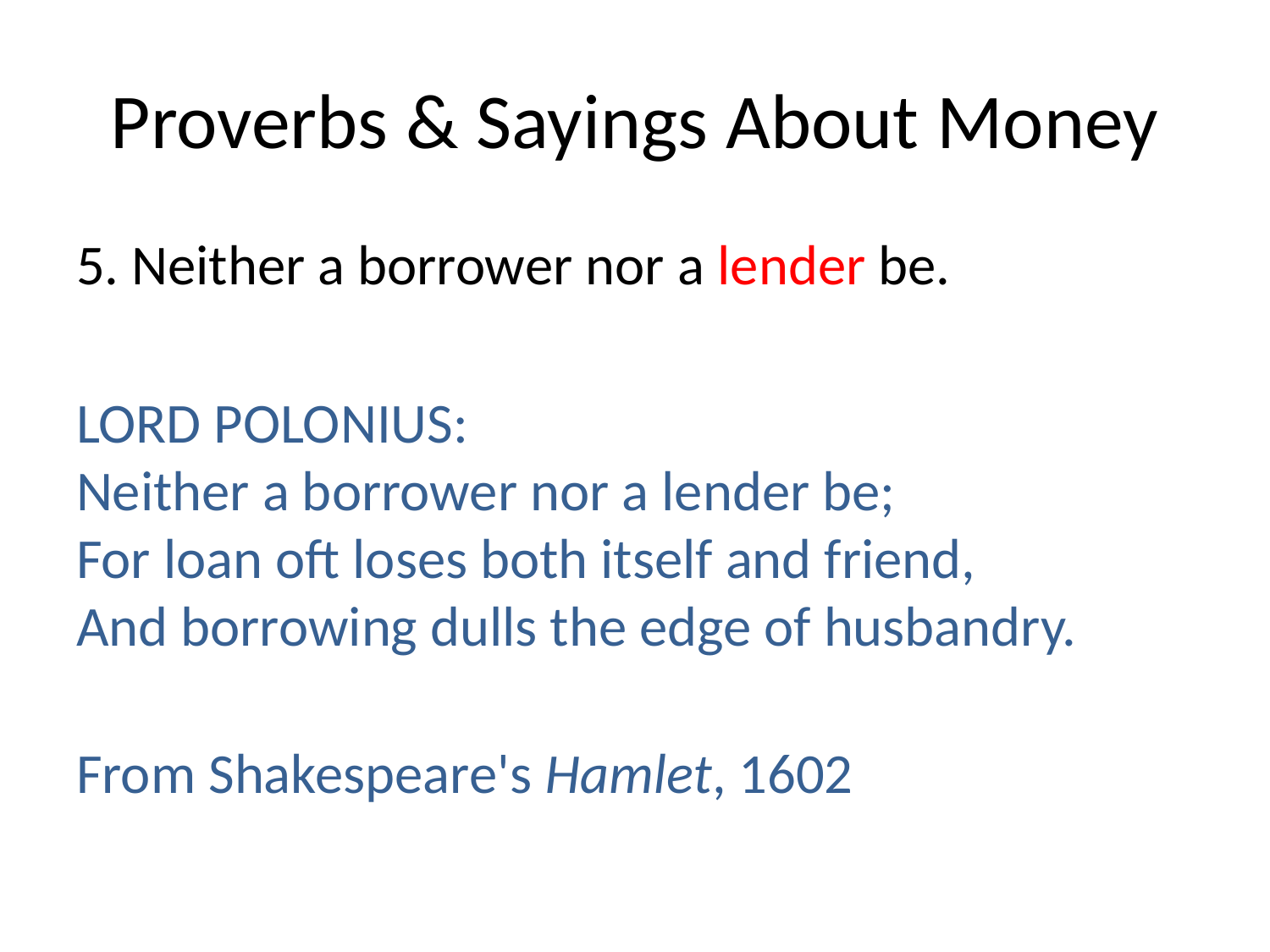

# Proverbs & Sayings About Money
5. Neither a borrower nor a lender be.

LORD POLONIUS:
Neither a borrower nor a lender be;
For loan oft loses both itself and friend,
And borrowing dulls the edge of husbandry.
From Shakespeare's Hamlet, 1602